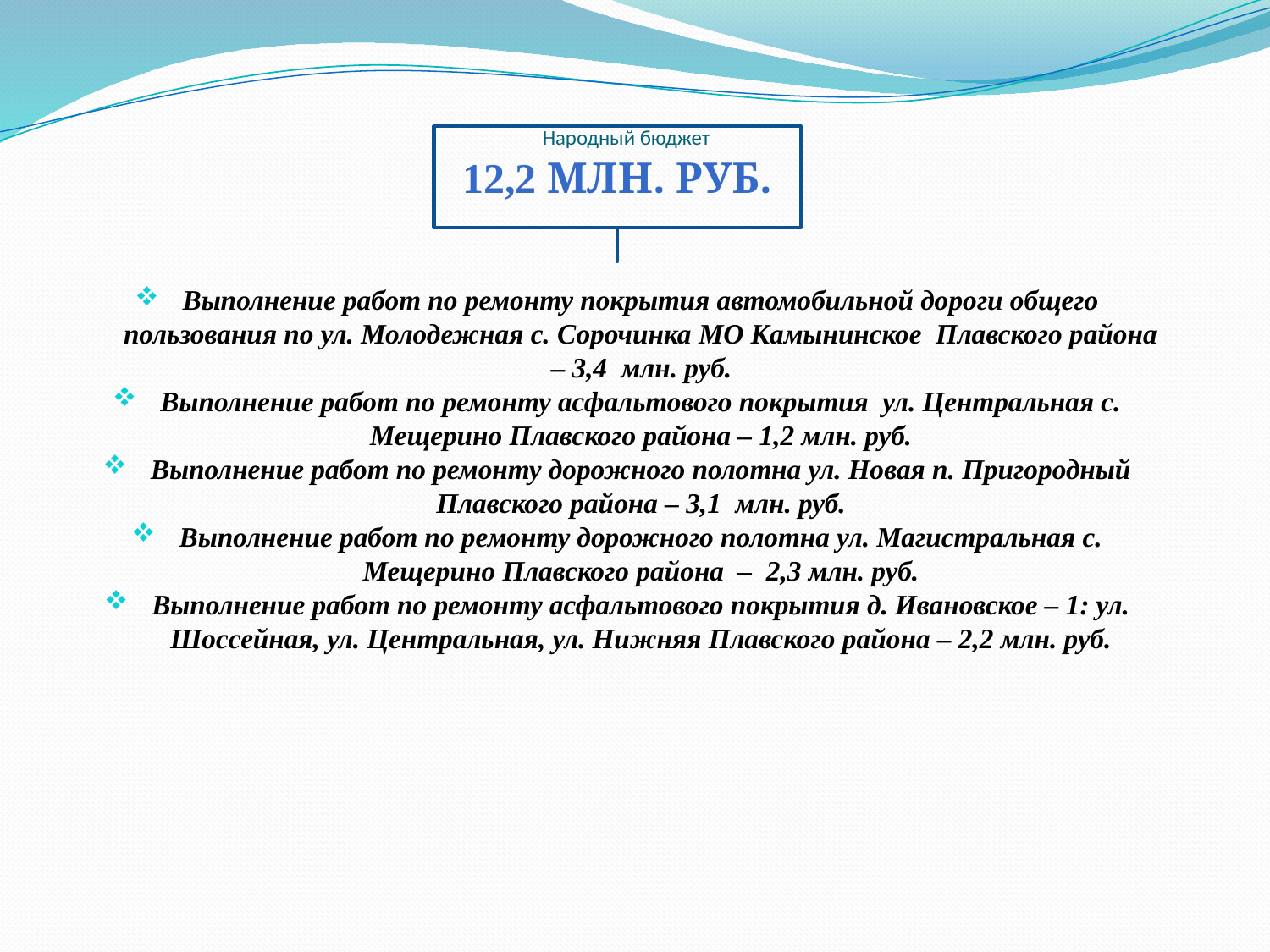

# Народный бюджет
12,2 млн. руб.
Выполнение работ по ремонту покрытия автомобильной дороги общего пользования по ул. Молодежная с. Сорочинка МО Камынинское  Плавского района – 3,4  млн. руб.
Выполнение работ по ремонту асфальтового покрытия  ул. Центральная с. Мещерино Плавского района – 1,2 млн. руб.
Выполнение работ по ремонту дорожного полотна ул. Новая п. Пригородный Плавского района – 3,1  млн. руб.
Выполнение работ по ремонту дорожного полотна ул. Магистральная с. Мещерино Плавского района  –  2,3 млн. руб.
Выполнение работ по ремонту асфальтового покрытия д. Ивановское – 1: ул. Шоссейная, ул. Центральная, ул. Нижняя Плавского района – 2,2 млн. руб.